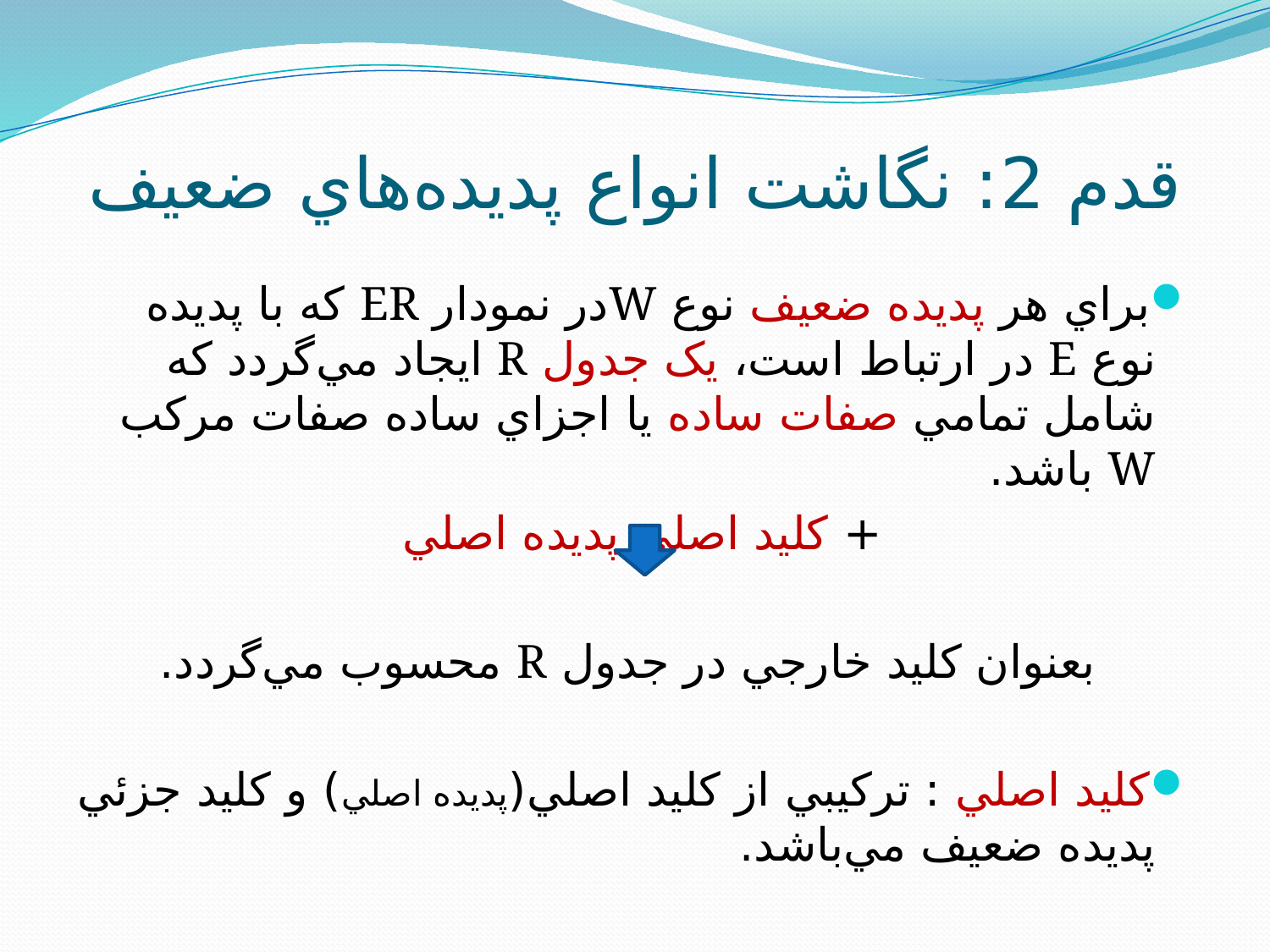

# قدم 2: نگاشت انواع پديده‌هاي ضعيف
براي هر پديده ضعيف نوع Wدر نمودار ER که با پديده نوع E در ارتباط است، يک جدول R ايجاد مي‌گردد که شامل تمامي صفات ساده يا اجزاي ساده صفات مرکب W باشد.
+ کليد اصلي پديده اصلي

 بعنوان کليد خارجي در جدول R محسوب مي‌گردد.

کليد اصلي : ترکيبي از کليد اصلي(پديده اصلي) و کليد جزئي پديده ضعيف مي‌باشد.